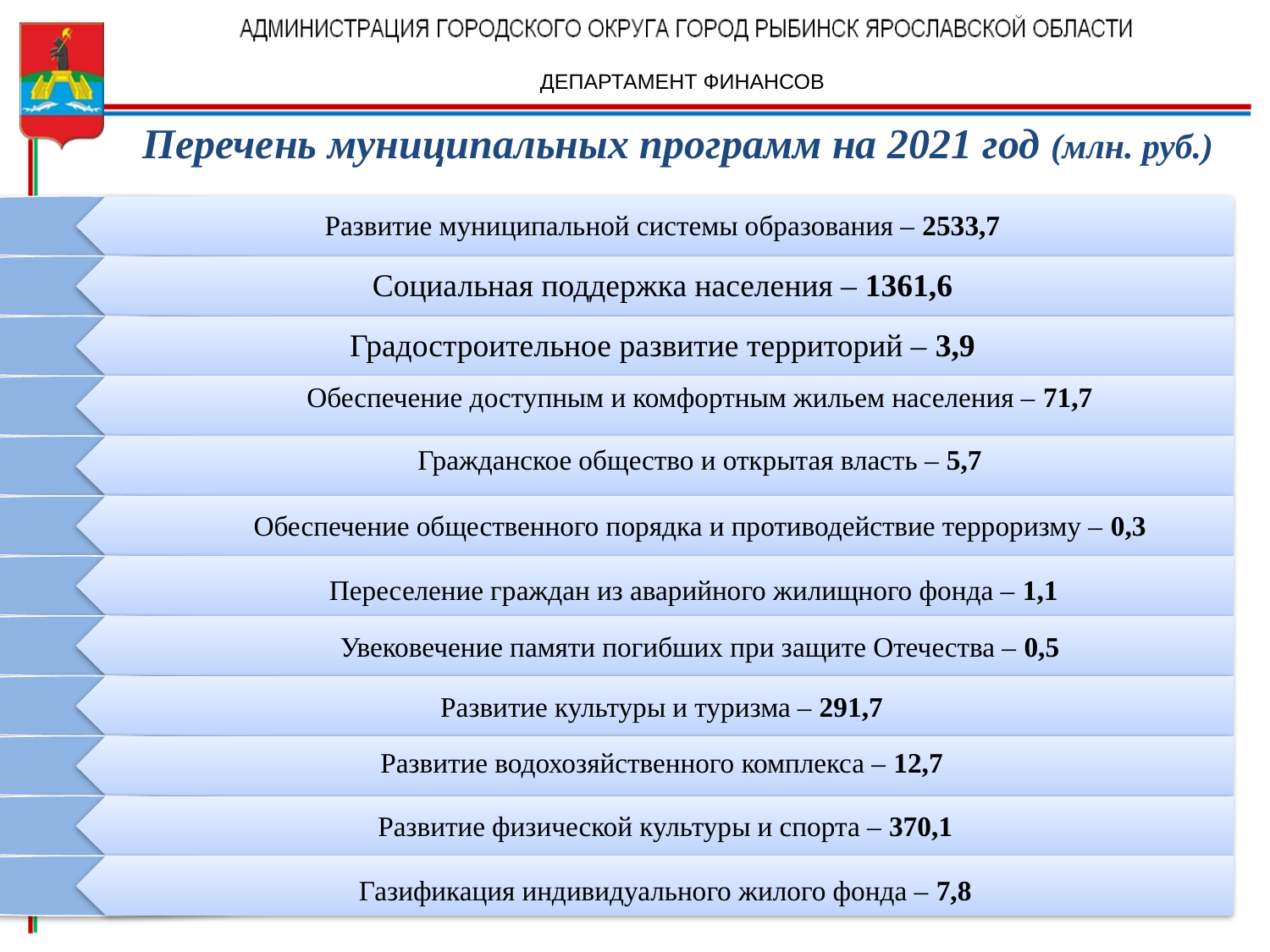

ДЕПАРТАМЕНТ ФИНАНСОВ
Перечень муниципальных программ на 2021 год (млн. руб.)
Развитие муниципальной системы образования – 2533,7
Социальная поддержка населения – 1361,6
Градостроительное развитие территорий – 3,9

Обеспечение доступным и комфортным жильем населения – 71,7
Гражданское общество и открытая власть – 5,7
Обеспечение общественного порядка и противодействие терроризму – 0,3
Переселение граждан из аварийного жилищного фонда – 1,1
Увековечение памяти погибших при защите Отечества – 0,5
Развитие культуры и туризма – 291,7
Развитие водохозяйственного комплекса – 12,7
Развитие физической культуры и спорта – 370,1
Газификация индивидуального жилого фонда – 7,8